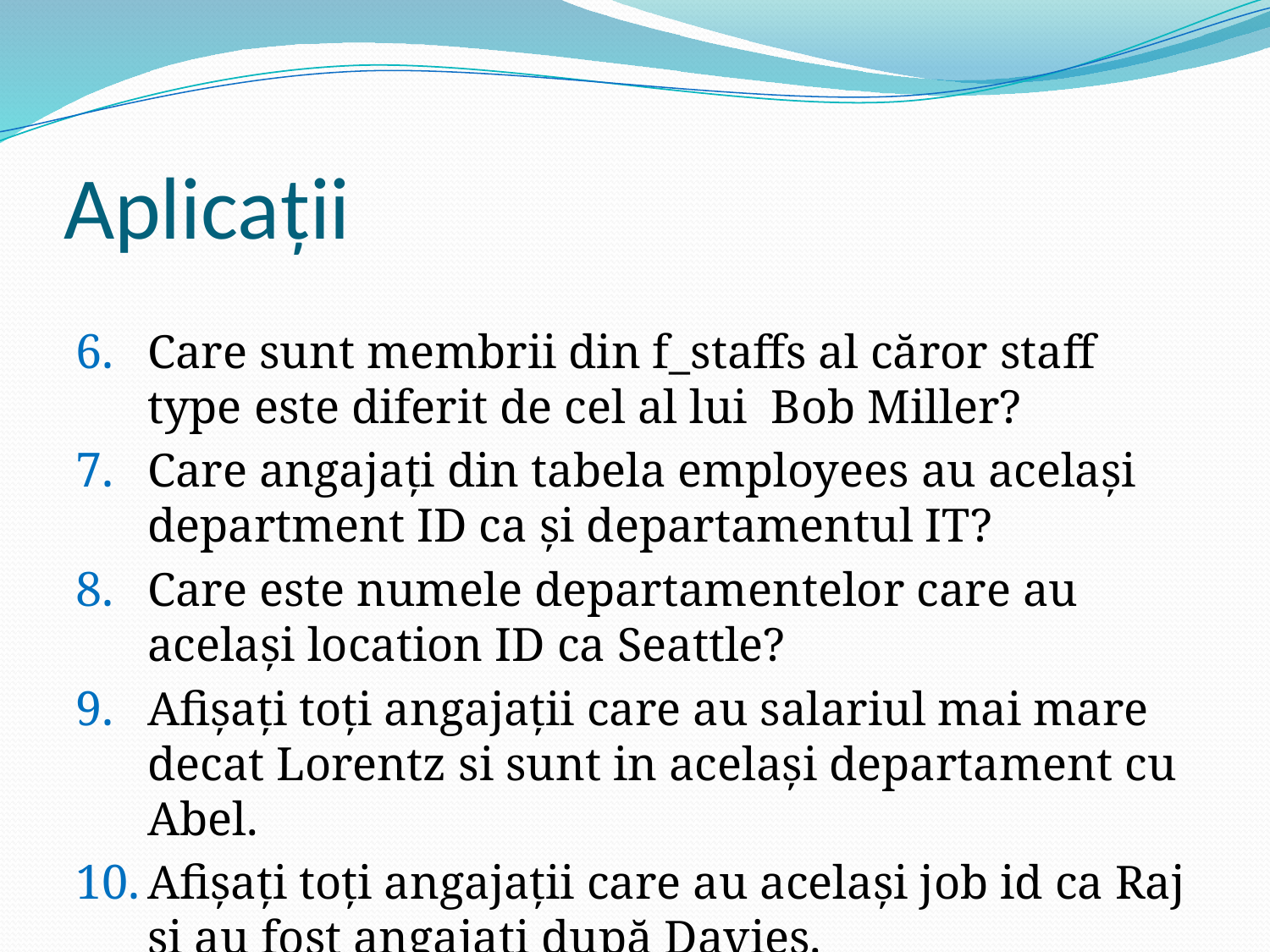

# Aplicații
Care sunt membrii din f_staffs al căror staff type este diferit de cel al lui  Bob Miller?
Care angajați din tabela employees au același department ID ca și departamentul IT?
Care este numele departamentelor care au același location ID ca Seattle?
Afișați toți angajații care au salariul mai mare decat Lorentz si sunt in același departament cu Abel.
Afișați toți angajații care au același job id ca Raj și au fost angajați după Davies.